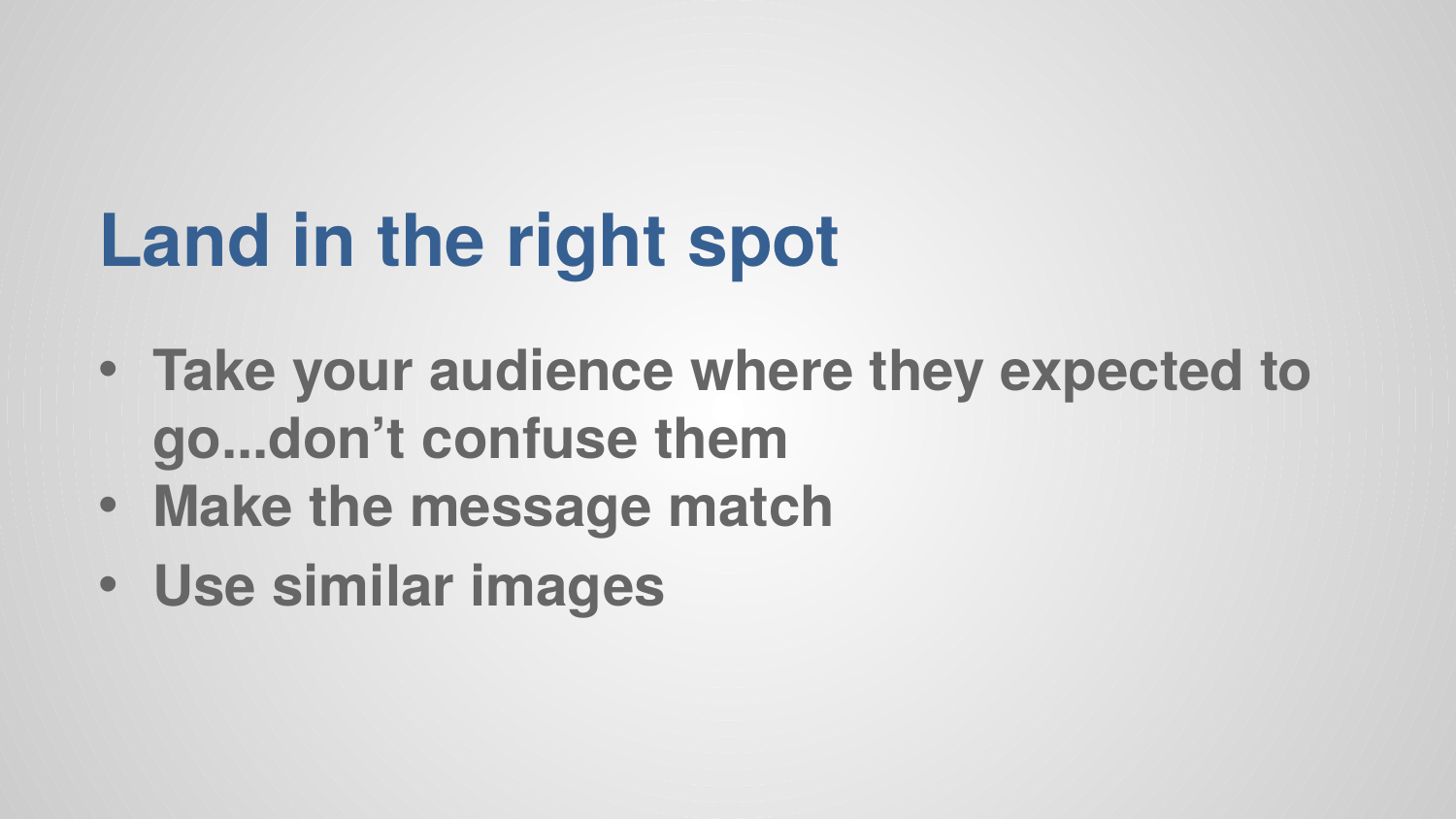

# Land in the right spot
Take your audience where they expected to go...don’t confuse them
Make the message match
Use similar images